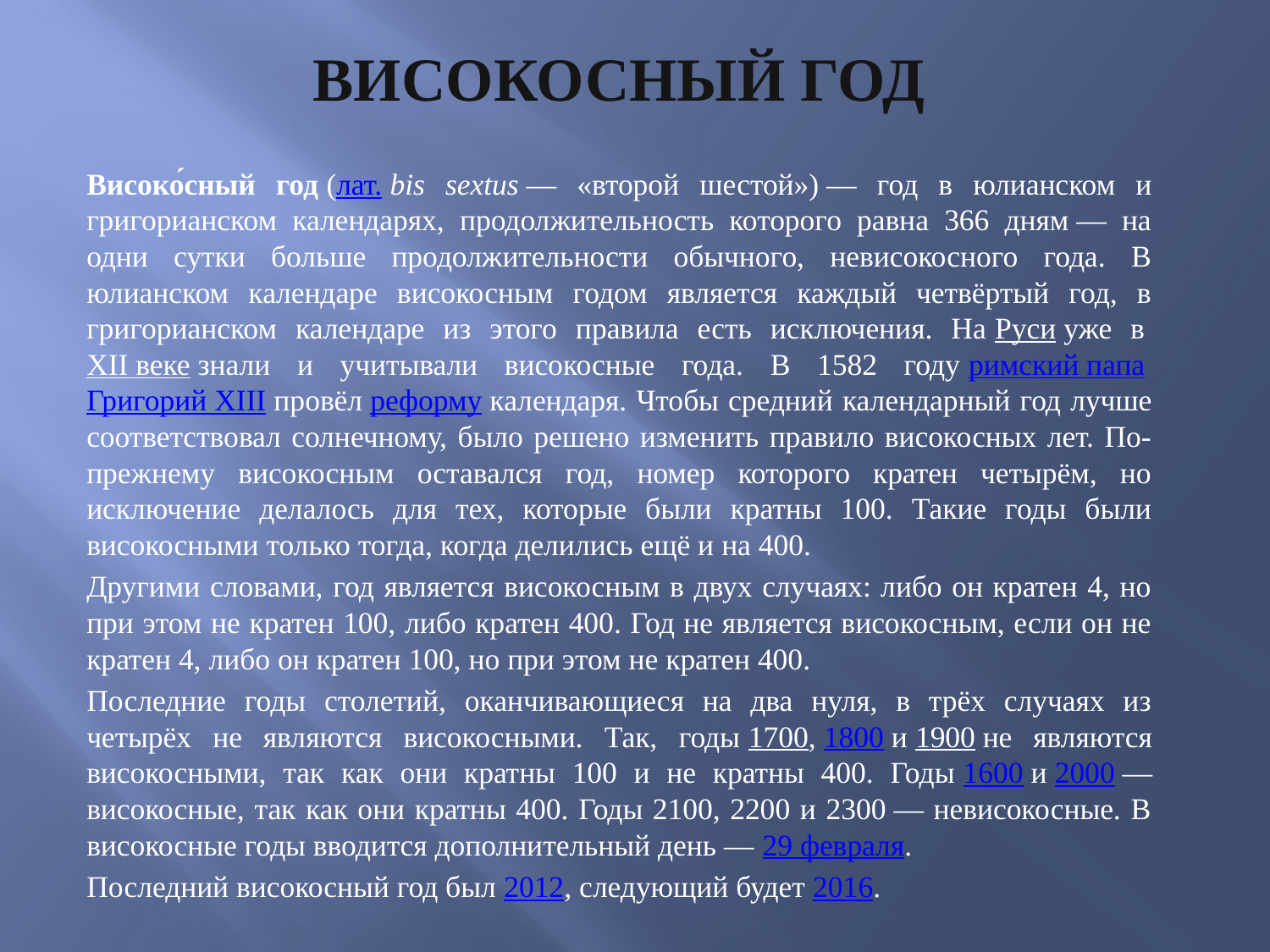

# Високосный год
Високо́сный год (лат. bis sextus — «второй шестой») — год в юлианском и григорианском календарях, продолжительность которого равна 366 дням — на одни сутки больше продолжительности обычного, невисокосного года. В юлианском календаре високосным годом является каждый четвёртый год, в григорианском календаре из этого правила есть исключения. На Руси уже в XII веке знали и учитывали високосные года. В 1582 году римский папа Григорий XIII провёл реформу календаря. Чтобы средний календарный год лучше соответствовал солнечному, было решено изменить правило високосных лет. По-прежнему високосным оставался год, номер которого кратен четырём, но исключение делалось для тех, которые были кратны 100. Такие годы были високосными только тогда, когда делились ещё и на 400.
Другими словами, год является високосным в двух случаях: либо он кратен 4, но при этом не кратен 100, либо кратен 400. Год не является високосным, если он не кратен 4, либо он кратен 100, но при этом не кратен 400.
Последние годы столетий, оканчивающиеся на два нуля, в трёх случаях из четырёх не являются високосными. Так, годы 1700, 1800 и 1900 не являются високосными, так как они кратны 100 и не кратны 400. Годы 1600 и 2000 — високосные, так как они кратны 400. Годы 2100, 2200 и 2300 — невисокосные. В високосные годы вводится дополнительный день — 29 февраля.
Последний високосный год был 2012, следующий будет 2016.